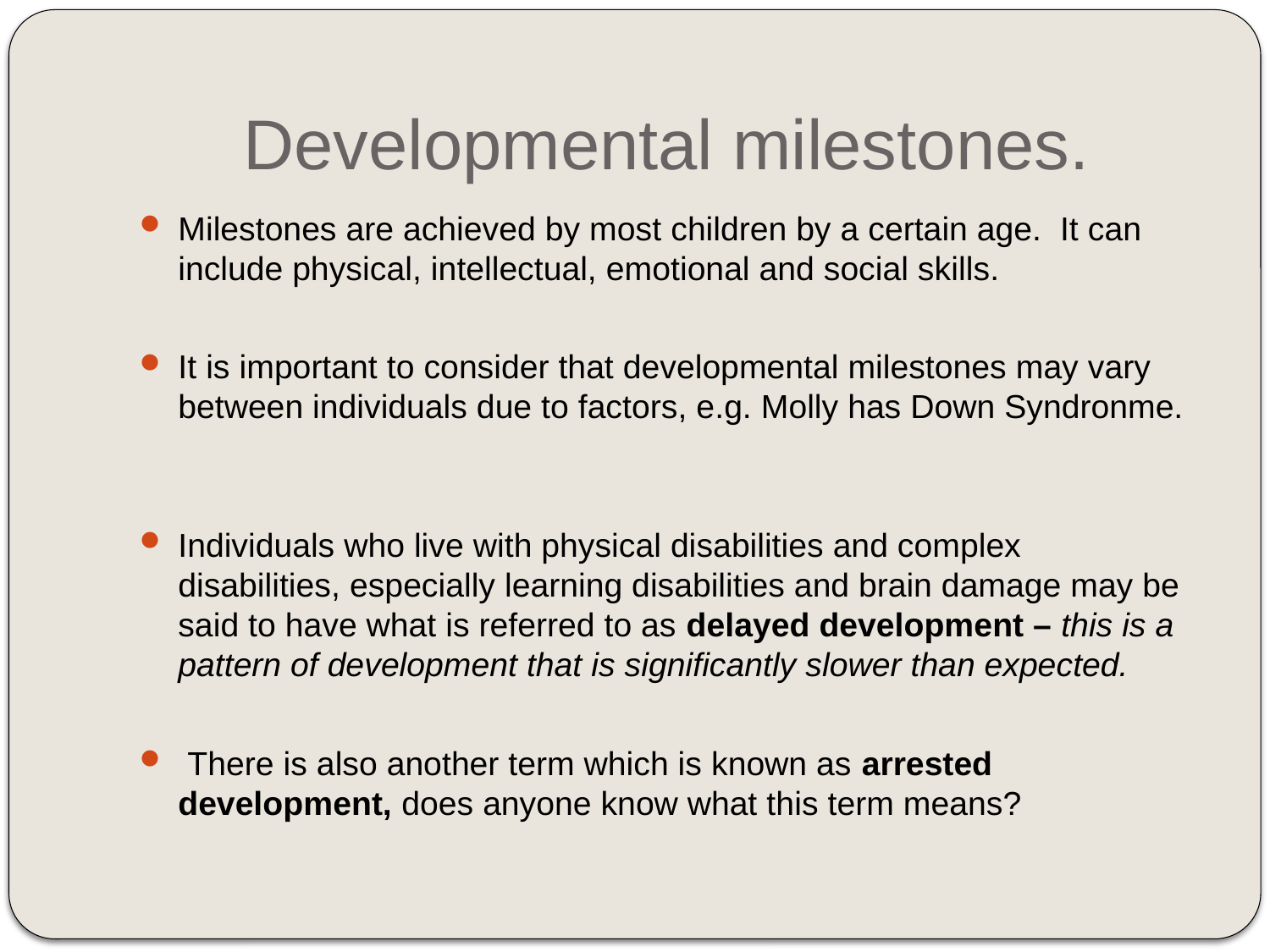

# Developmental milestones.
Milestones are achieved by most children by a certain age.  It can include physical, intellectual, emotional and social skills.

It is important to consider that developmental milestones may vary between individuals due to factors, e.g. Molly has Down Syndronme.

Individuals who live with physical disabilities and complex disabilities, especially learning disabilities and brain damage may be said to have what is referred to as delayed development – this is a pattern of development that is significantly slower than expected.

 There is also another term which is known as arrested development, does anyone know what this term means?